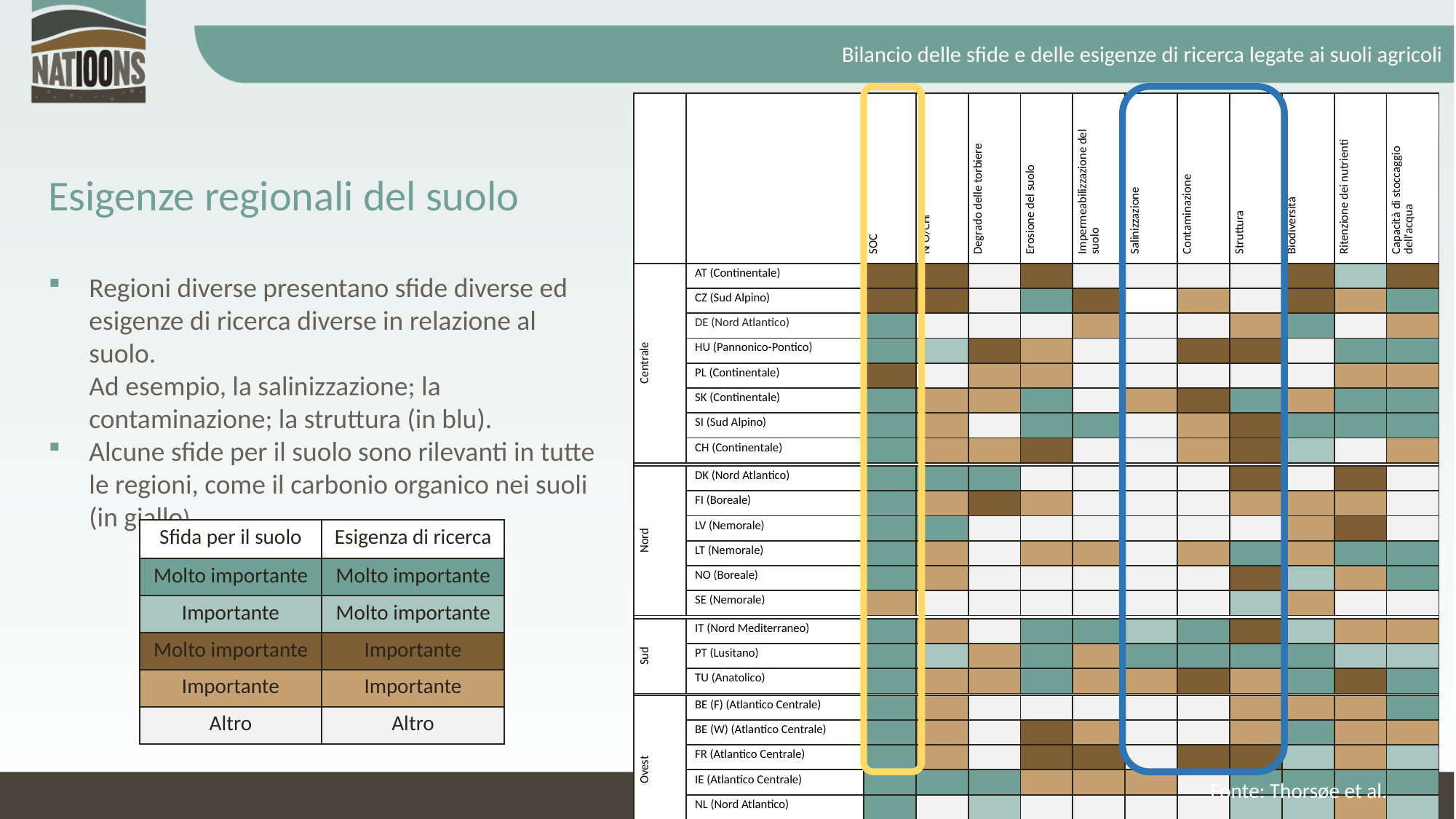

# Bilancio delle sfide e delle esigenze di ricerca legate ai suoli agricoli

|  |  | SOC | N2O/CH4 | Degrado delle torbiere | Erosione del suolo | Impermeabilizzazione del suolo | Salinizzazione | Contaminazione | Struttura | Biodiversità | Ritenzione dei nutrienti | Capacità di stoccaggio dell'acqua |
| --- | --- | --- | --- | --- | --- | --- | --- | --- | --- | --- | --- | --- |
| Centrale | AT (Continentale) |  |  |  |  |  |  |  |  |  |  |  |
|  | CZ (Sud Alpino) |  |  |  |  |  |  |  |  |  |  |  |
|  | DE (Nord Atlantico) |  |  |  |  |  |  |  |  |  |  |  |
|  | HU (Pannonico-Pontico) |  |  |  |  |  |  |  |  |  |  |  |
|  | PL (Continentale) |  |  |  |  |  |  |  |  |  |  |  |
|  | SK (Continentale) |  |  |  |  |  |  |  |  |  |  |  |
|  | SI (Sud Alpino) |  |  |  |  |  |  |  |  |  |  |  |
|  | CH (Continentale) |  |  |  |  |  |  |  |  |  |  |  |
|  |  |  |  |  |  |  |  |  |  |  |  |  |
| Nord | DK (Nord Atlantico) |  |  |  |  |  |  |  |  |  |  |  |
|  | FI (Boreale) |  |  |  |  |  |  |  |  |  |  |  |
|  | LV (Nemorale) |  |  |  |  |  |  |  |  |  |  |  |
|  | LT (Nemorale) |  |  |  |  |  |  |  |  |  |  |  |
|  | NO (Boreale) |  |  |  |  |  |  |  |  |  |  |  |
|  | SE (Nemorale) |  |  |  |  |  |  |  |  |  |  |  |
|  |  |  |  |  |  |  |  |  |  |  |  |  |
| Sud | IT (Nord Mediterraneo) |  |  |  |  |  |  |  |  |  |  |  |
|  | PT (Lusitano) |  |  |  |  |  |  |  |  |  |  |  |
|  | TU (Anatolico) |  |  |  |  |  |  |  |  |  |  |  |
|  |  |  |  |  |  |  |  |  |  |  |  |  |
| Ovest | BE (F) (Atlantico Centrale) |  |  |  |  |  |  |  |  |  |  |  |
|  | BE (W) (Atlantico Centrale) |  |  |  |  |  |  |  |  |  |  |  |
|  | FR (Atlantico Centrale) |  |  |  |  |  |  |  |  |  |  |  |
|  | IE (Atlantico Centrale) |  |  |  |  |  |  |  |  |  |  |  |
|  | NL (Nord Atlantico) |  |  |  |  |  |  |  |  |  |  |  |
|  | UK (Nord Atlantico) |  |  |  |  |  |  |  |  |  |  |  |
Esigenze regionali del suolo

Regioni diverse presentano sfide diverse ed esigenze di ricerca diverse in relazione al suolo.
Ad esempio, la salinizzazione; la contaminazione; la struttura (in blu).
Alcune sfide per il suolo sono rilevanti in tutte le regioni, come il carbonio organico nei suoli (in giallo).
| Sfida per il suolo | Esigenza di ricerca |
| --- | --- |
| Molto importante | Molto importante |
| Importante | Molto importante |
| Molto importante | Importante |
| Importante | Importante |
| Altro | Altro |
Fonte: Thorsøe et al.